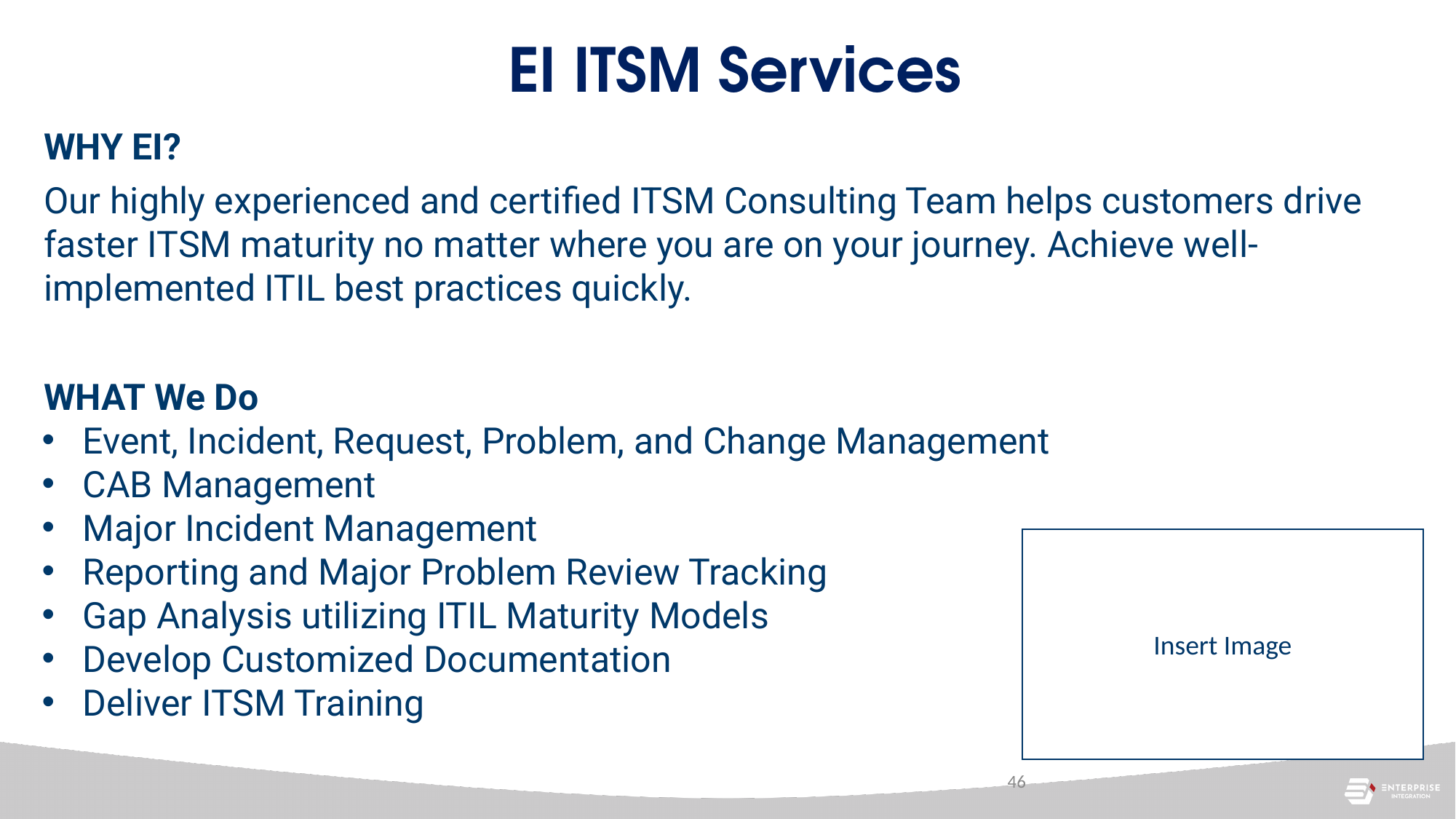

# EI ITSM Services
WHY EI?
Our highly experienced and certified ITSM Consulting Team helps customers drive faster ITSM maturity no matter where you are on your journey. Achieve well-implemented ITIL best practices quickly.

WHAT We Do
Event, Incident, Request, Problem, and Change Management
CAB Management
Major Incident Management
Reporting and Major Problem Review Tracking
Gap Analysis utilizing ITIL Maturity Models
Develop Customized Documentation
Deliver ITSM Training
Insert Image
46